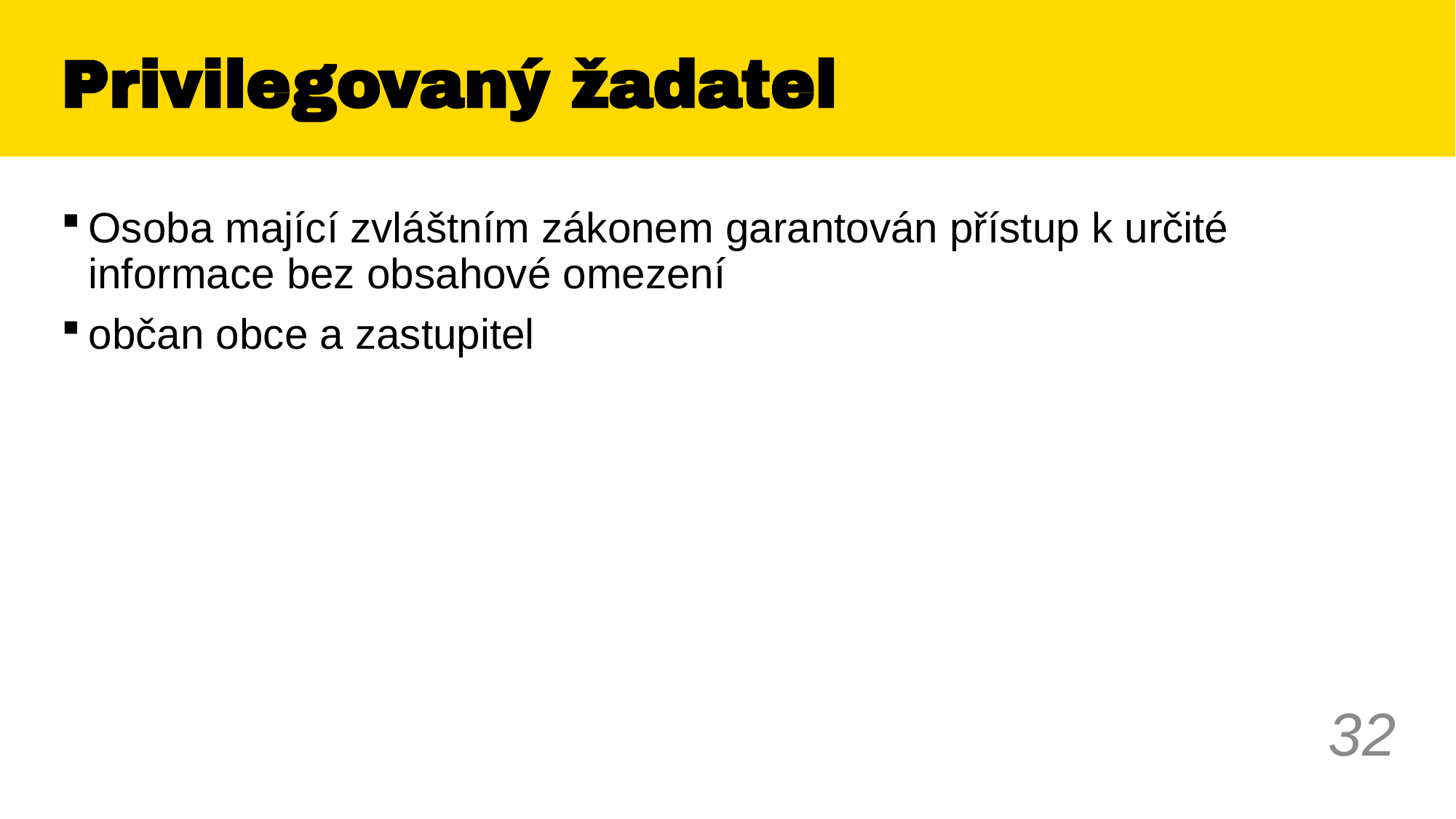

# Privilegovaný žadatel
Osoba mající zvláštním zákonem garantován přístup k určité informace bez obsahové omezení
občan obce a zastupitel

32